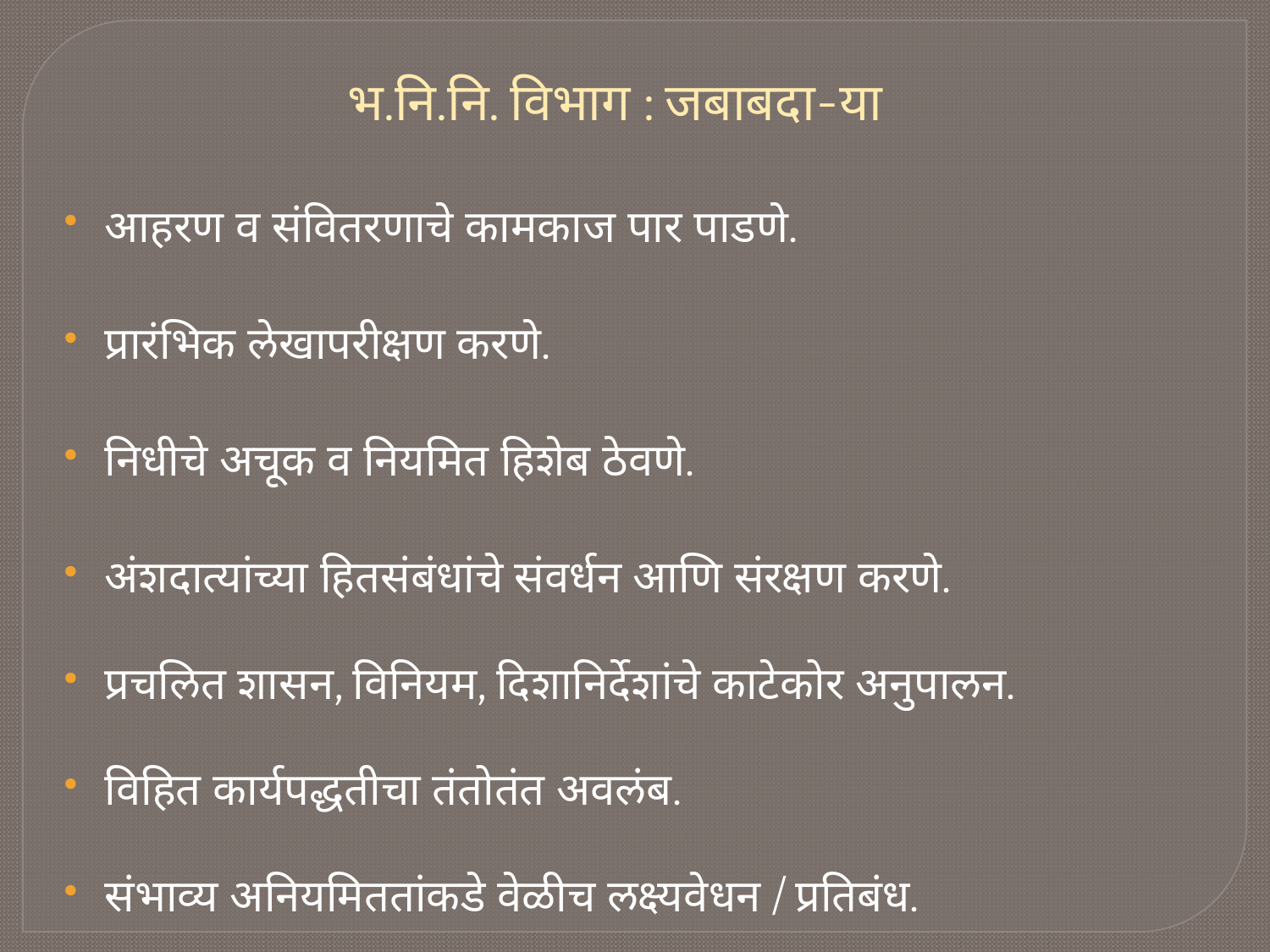

भ.नि.नि. विभाग : जबाबदा-या

आहरण व संवितरणाचे कामकाज पार पाडणे.

प्रारंभिक लेखापरीक्षण करणे.

निधीचे अचूक व नियमित हिशेब ठेवणे.

अंशदात्यांच्या हितसंबंधांचे संवर्धन आणि संरक्षण करणे.

प्रचलित शासन, विनियम, दिशानिर्देशांचे काटेकोर अनुपालन.

विहित कार्यपद्धतीचा तंतोतंत अवलंब.

संभाव्य अनियमिततांकडे वेळीच लक्ष्यवेधन / प्रतिबंध.